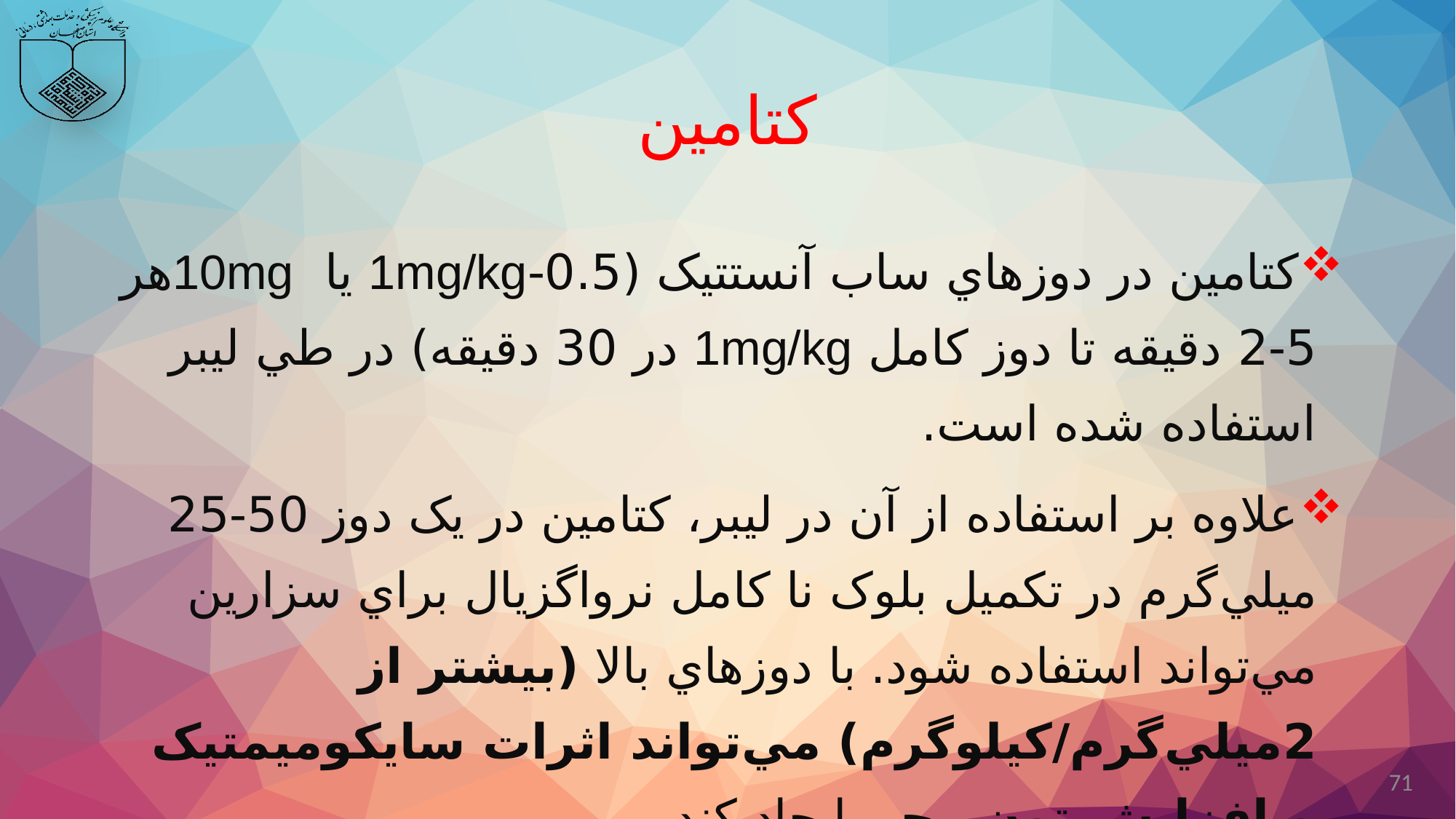

# کتامین
کتامين در دوزهاي ساب آنستتيک (0.5-1mg/kg يا  10mgهر 5-2 دقيقه تا دوز کامل 1mg/kg در 30 دقيقه) در طي ليبر استفاده شده است.
علاوه بر استفاده از آن در ليبر، کتامين در يک دوز 50-25 ميلي‌گرم در تکميل بلوک نا کامل نرواگزيال براي سزارين مي‌تواند استفاده شود. با دوزهاي بالا (بيشتر از 2ميلي‌گرم/کيلوگرم) مي‌تواند اثرات سايکو‌ميمتيک و افزايش تون رحم ايجاد کند.
71